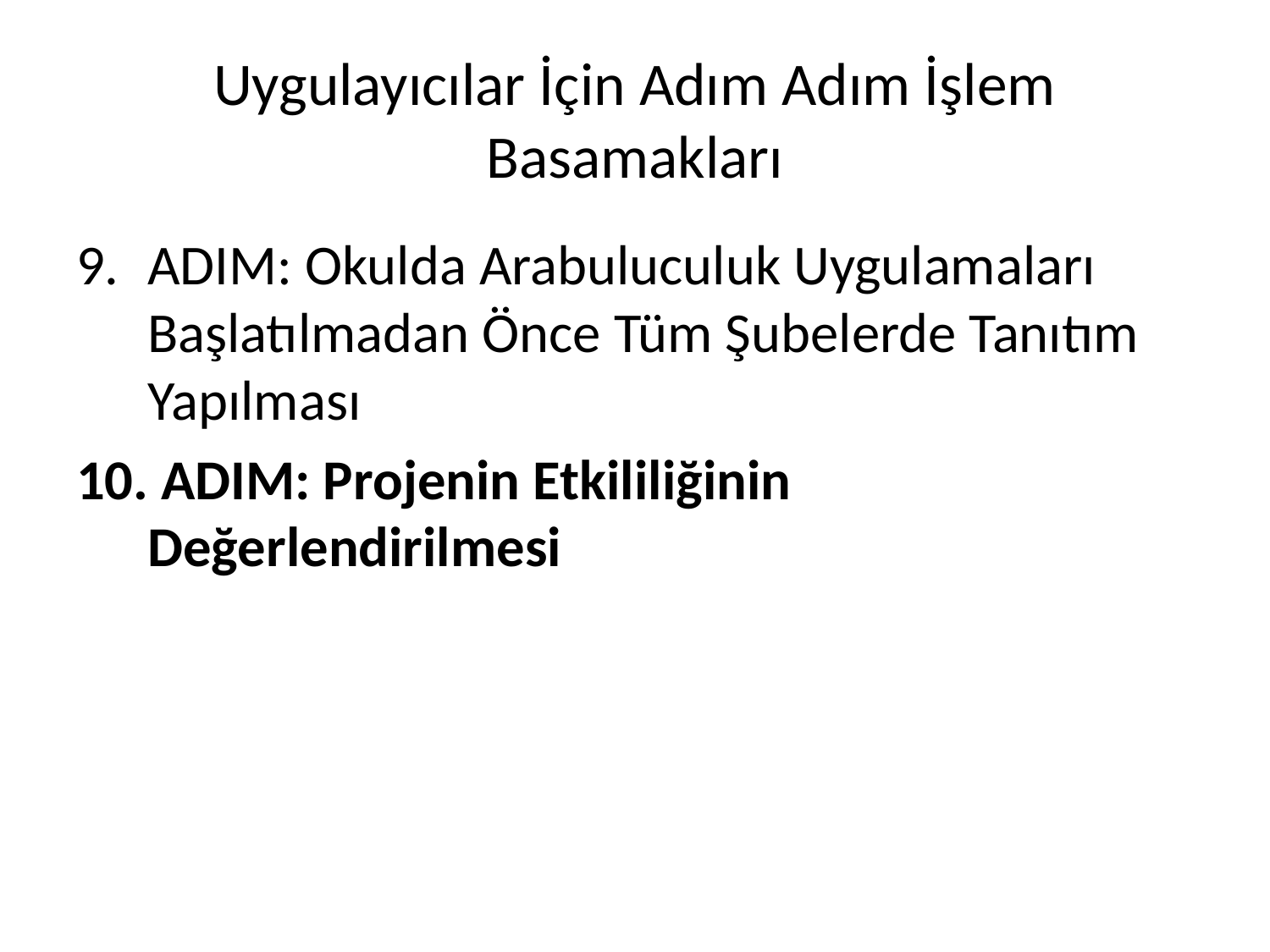

# Uygulayıcılar İçin Adım Adım İşlem Basamakları
ADIM: Okulda Arabuluculuk Uygulamaları Başlatılmadan Önce Tüm Şubelerde Tanıtım Yapılması
 ADIM: Projenin Etkililiğinin Değerlendirilmesi